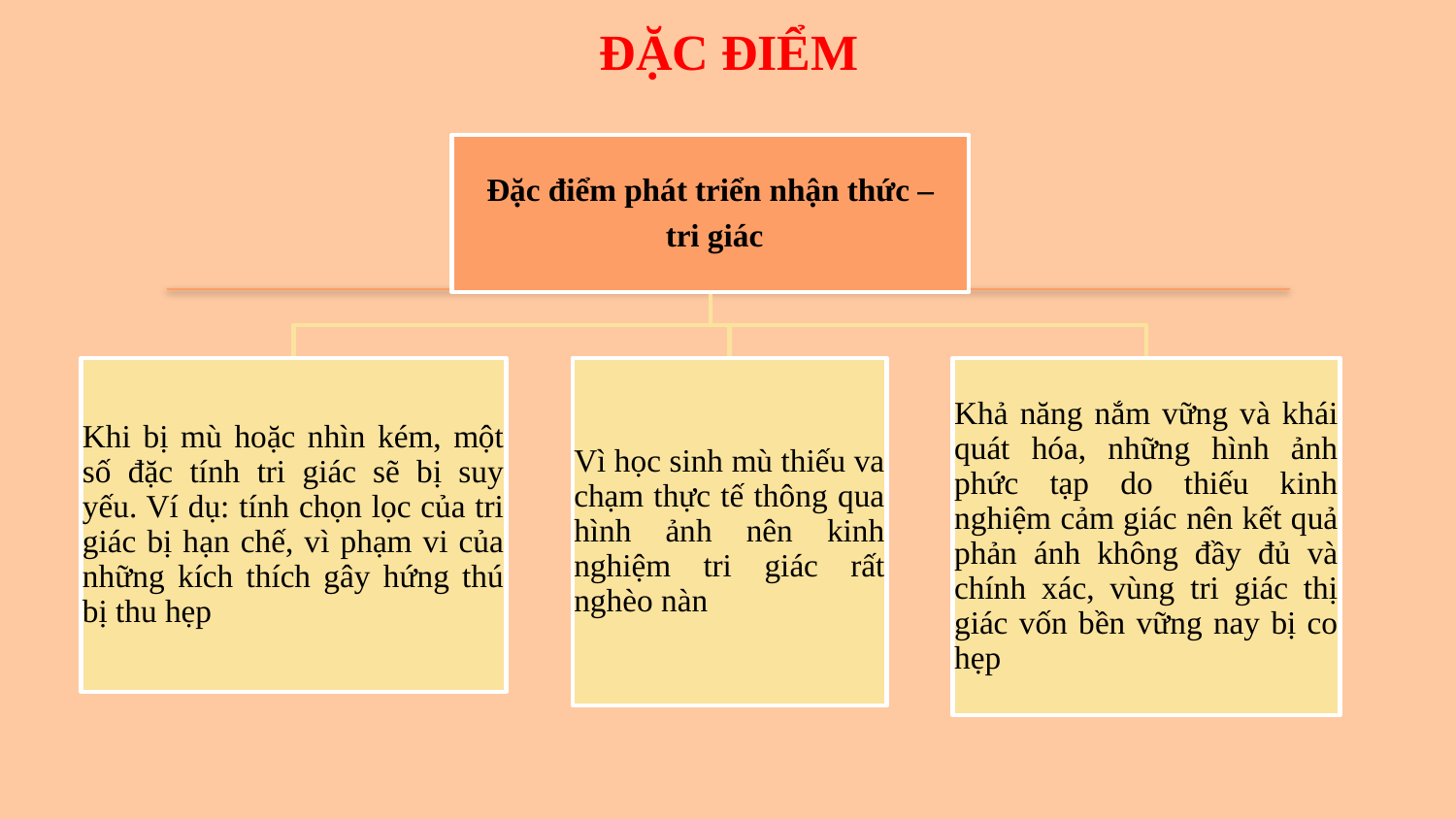

# ĐẶC ĐIỂM
Đặc điểm phát triển nhận thức –
 tri giác
Khi bị mù hoặc nhìn kém, một số đặc tính tri giác sẽ bị suy yếu. Ví dụ: tính chọn lọc của tri giác bị hạn chế, vì phạm vi của những kích thích gây hứng thú bị thu hẹp
Vì học sinh mù thiếu va chạm thực tế thông qua hình ảnh nên kinh nghiệm tri giác rất nghèo nàn
Khả năng nắm vững và khái quát hóa, những hình ảnh phức tạp do thiếu kinh nghiệm cảm giác nên kết quả phản ánh không đầy đủ và chính xác, vùng tri giác thị giác vốn bền vững nay bị co hẹp